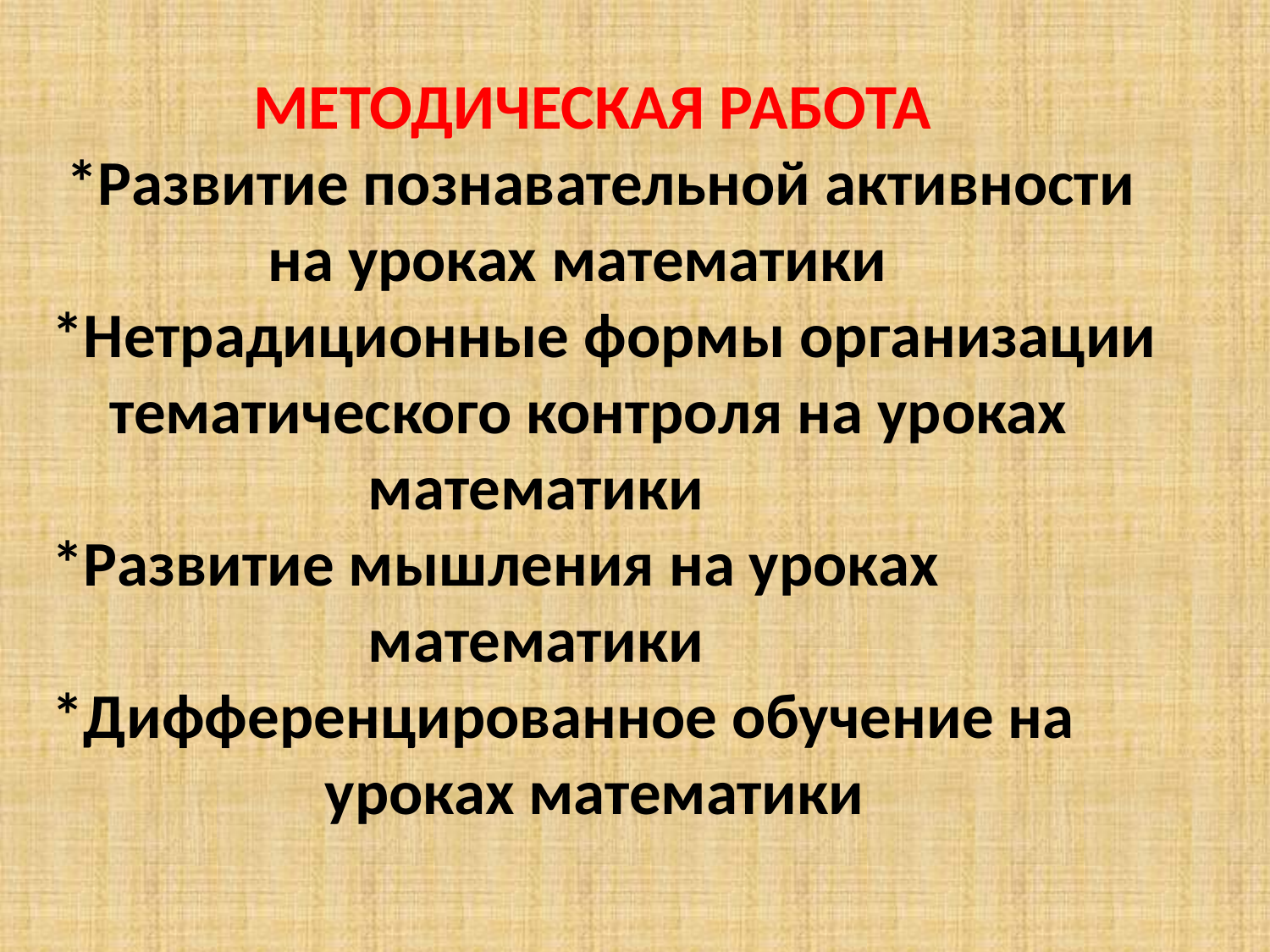

#
              МЕТОДИЧЕСКАЯ РАБОТА
 *Развитие познавательной активности
               на уроках математики
*Нетрадиционные формы организации
    тематического контроля на уроках
                      математики
*Развитие мышления на уроках
                      математики
*Дифференцированное обучение на
                   уроках математики